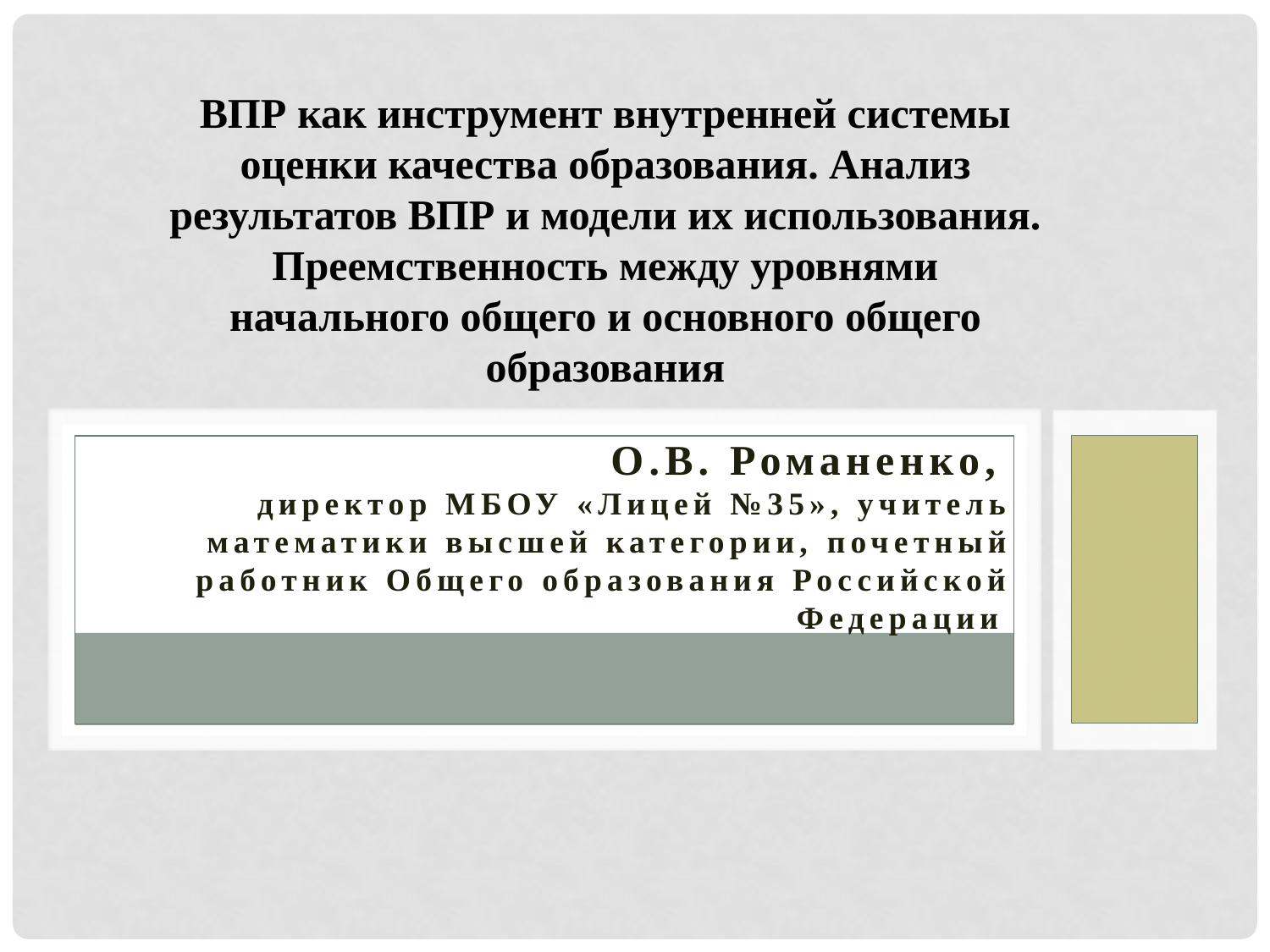

# ВПР как инструмент внутренней системы оценки качества образования. Анализ результатов ВПР и модели их использования. Преемственность между уровнями начального общего и основного общего образования
О.В. Романенко,
директор МБОУ «Лицей №35», учитель математики высшей категории, почетный работник Общего образования Российской Федерации